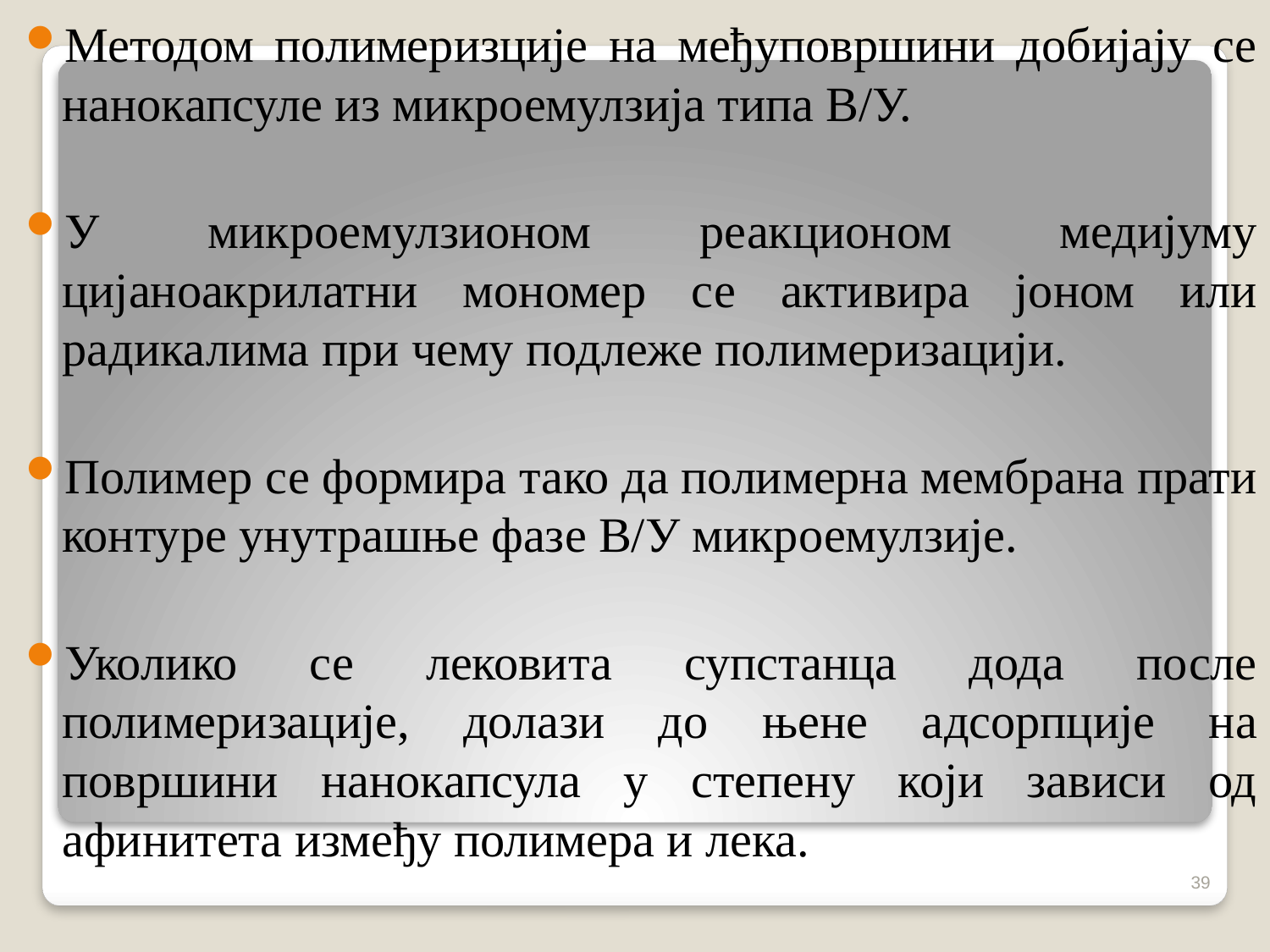

Методом полимеризције на међуповршини добијају се нанокапсуле из микроемулзија типа В/У.

У микроемулзионом реакционом медијуму цијаноакрилатни мономер се активира јоном или радикалима при чему подлеже полимеризацији.

Полимер се формира тако да полимерна мембрана прати контуре унутрашње фазе В/У микроемулзије.

Уколико се лековита супстанца дода после полимеризације, долази до њене адсорпције на површини нанокапсула у степену који зависи од афинитета између полимера и лека.

39